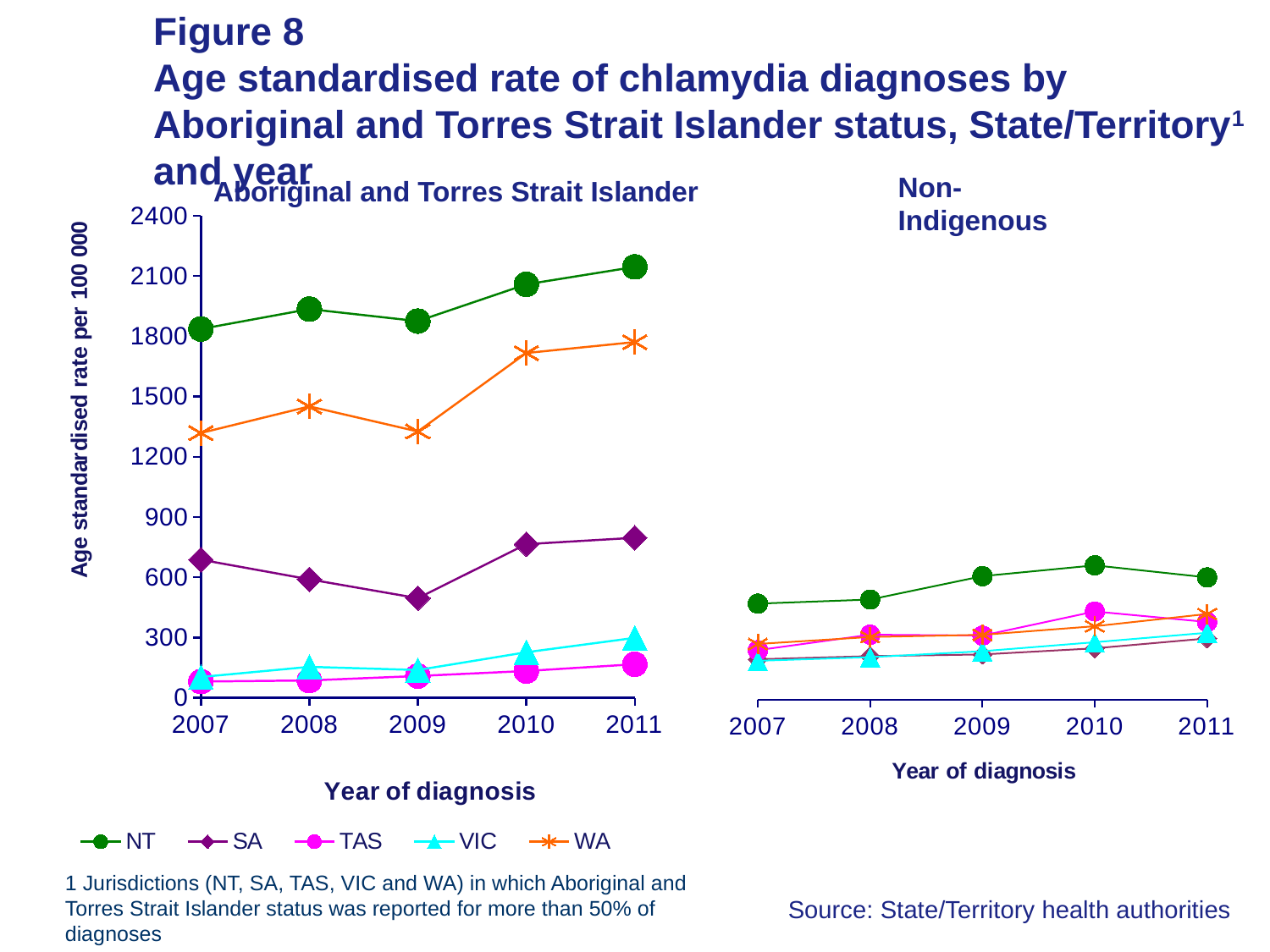

# Figure 8 Age standardised rate of chlamydia diagnoses by Aboriginal and Torres Strait Islander status, State/Territory1 and year

### Chart

| Category | NT | SA | TAS | VIC | WA |
|---|---|---|---|---|---|
| 2007 | 504.7164833 | 212.9238884 | 260.6052246000004 | 204.96011640000043 | 293.3052072000001 |
| 2008 | 526.0876717999994 | 229.3203492000005 | 341.78620649999897 | 223.87559329999954 | 330.0040033000003 |
| 2009 | 648.8344579999995 | 238.06524950000036 | 337.2124164999993 | 255.1899191 | 341.17696589999997 |
| 2010 | 705.5571315000001 | 270.5079275000001 | 463.5404465000003 | 302.38602539999965 | 386.1469064 |
| 2011 | 642.2346555 | 322.40234569999996 | 408.3898997000001 | 351.9847033000001 | 450.5565841 |
Non-Indigenous
Aboriginal and Torres Strait Islander

### Chart

| Category | NT | SA | TAS | VIC | WA |
|---|---|---|---|---|---|
| 2007 | 1836.470021 | 687.624847 | 81.04235 | 103.62575499999981 | 1318.7832634000001 |
| 2008 | 1935.529116 | 589.7303830000005 | 86.36861 | 154.029521 | 1451.1958630000001 |
| 2009 | 1875.74614 | 496.06070699999964 | 108.60575599999981 | 138.363813 | 1326.3813499999965 |
| 2010 | 2058.738551 | 765.044378 | 133.548288 | 226.732999 | 1716.926710000001 |
| 2011 | 2145.5627905 | 796.729492 | 167.096121 | 298.43676199999885 | 1771.3099816000001 |
1 Jurisdictions (NT, SA, TAS, VIC and WA) in which Aboriginal and Torres Strait Islander status was reported for more than 50% of diagnoses
 Source: State/Territory health authorities